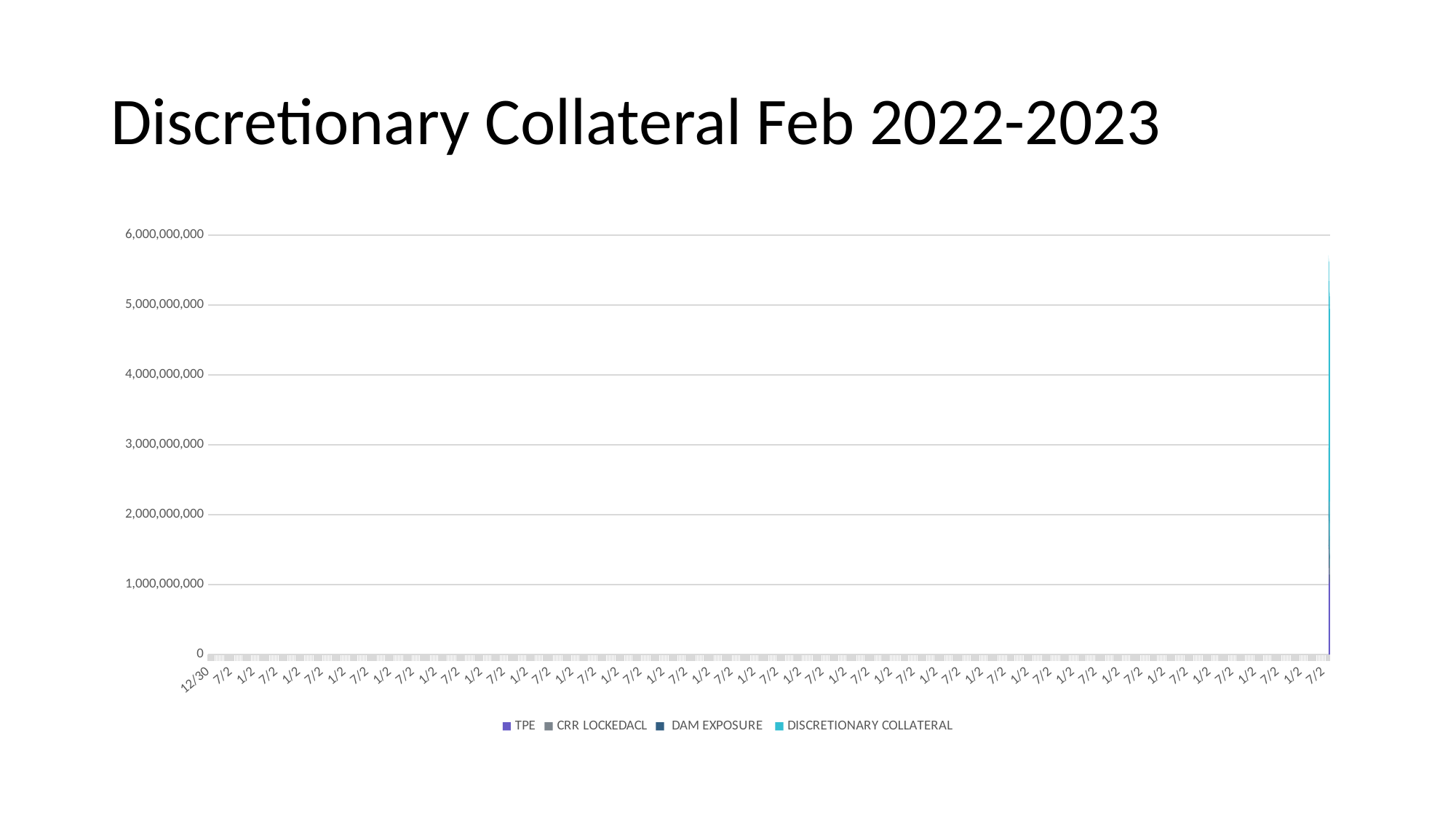

# Discretionary Collateral Feb 2022-2023

### Chart

| Category | TPE | CRR LOCKEDACL |  DAM EXPOSURE  | DISCRETIONARY COLLATERAL |
|---|---|---|---|---|
| 44958 | 1540854303.0 | 816712872.9 | 598929011.6899999 | 2757260481.41 |
| 44959 | 1506988749.0 | 816712872.9 | 506388513.09000003 | 2883720827.0099998 |
| 44960 | 1566703127.0 | 0.0 | 420084394.78999996 | 3660537852.21 |
| 44961 | 1502925551.0 | 0.0 | 373229478.0500001 | 3771170344.95 |
| 44962 | 1510870924.0 | 0.0 | 337426360.85000014 | 3799028089.1499996 |
| 44963 | 1503190419.0 | 0.0 | 317337774.5 | 3692723947.5 |
| 44964 | 1252126069.0 | 0.0 | 281941010.2199999 | 3736165889.78 |
| 44965 | 1235549386.0 | 0.0 | 326796257.5899998 | 3675150317.4100003 |
| 44966 | 1243739341.0 | 398343038.6 | 333689562.52999985 | 3277813108.8700004 |
| 44967 | 1278788412.0 | 332008531.7 | 385580873.34 | 3266031500.96 |
| 44968 | 1261615591.0 | 332008531.7 | 332118300.74 | 3336666894.5600004 |
| 44969 | 1248969760.0 | 332008531.7 | 345262087.31000006 | 3336168938.9900002 |
| 44970 | 1247186861.0 | 332008531.7 | 331666554.44 | 3381659837.86 |
| 44971 | 1208645282.0 | 332008531.7 | 279713554.52000004 | 3547858899.78 |
| 44972 | 1173173796.0 | 332008531.7 | 274267244.03000003 | 3590270264.27 |
| 44973 | 1160391273.0 | 1431467219.0 | 323561436.7999998 | 2643690028.2000003 |
| 44974 | 1225997224.0 | 905040513.1 | 372372600.08 | 3089337597.82 |
| 44975 | 1210453286.0 | 905040513.1 | 342321826.4900001 | 3134932309.41 |
| 44976 | 1203757453.0 | 905040513.1 | 310318290.4199999 | 3173631678.48 |
| 44977 | 1002072597.0 | 905040513.1 | 281182399.4700001 | 3404452419.43 |
| 44978 | 1017963329.0 | 905040513.1 | 287414681.54999995 | 3455022576.3500004 |
| 44979 | 1005332510.0 | 905040513.1 | 300420712.2099999 | 3360817500.69 |
| 44980 | 1013065758.0 | 905040513.1 | 302830519.6900001 | 3162609205.21 |
| 44981 | 1013960546.0 | 905040513.1 | 301374088.93000007 | 3156585658.9700003 |
| 44982 | 1042338313.0 | 905040513.1 | 311581971.5200001 | 3118000009.38 |
| 44983 | 1032309158.0 | 905040513.1 | 291847241.5600001 | 3147763894.34 |
| 44984 | 1021464572.0 | 905040513.1 | 305521023.67 | 3071955742.23 |
| 44985 | 1038031788.0 | 905040513.1 | 316979801.33000004 | 3038667667.57 |
| 44986 | 1019707930.0 | 905040513.1 | 312084941.7500001 | 3039672854.15 |
| 44987 | 1022021894.0 | 905040513.1 | 270587919.02000004 | 3059614159.88 |
| 44988 | 1131742138.0 | 0.0 | 254521619.70000008 | 3819071671.2999997 |
| 44989 | 1140760937.0 | 0.0 | 249948217.69000012 | 3814626274.31 |
| 44990 | 1142779561.0 | 0.0 | 242590608.51000008 | 3819965259.49 |
| 44991 | 1140140293.0 | 0.0 | 279309251.5199999 | 3729530411.48 |
| 44992 | 1082222850.0 | 0.0 | 280117959.25000006 | 3762165783.75 |
| 44993 | 1026105826.0 | 0.0 | 299686700.27 | 3715587520.73 |
| 44994 | 1033129414.0 | 0.0 | 296249909.93 | 3578164114.07 |
| 44995 | 1021281818.0 | 0.0 | 274623763.53 | 3646986050.4700003 |
| 44996 | 1030338504.0 | 0.0 | 257218068.62999994 | 3655335059.37 |
| 44997 | 1037594096.0 | 0.0 | 238005761.4099999 | 3667291774.59 |
| 44998 | 1041070343.0 | 0.0 | 241059818.39000005 | 3570206671.61 |
| 44999 | 1061025387.0 | 0.0 | 252027015.25 | 3530759861.75 |
| 45000 | 1034418506.0 | 0.0 | 234750452.81999996 | 3582523869.18 |
| 45001 | 1036506012.0 | 406932863.7 | 238779382.79 | 3244696633.51 |
| 45002 | 1073764822.0 | 334930255.0 | 271959373.67999995 | 3246059878.32 |
| 45003 | 1076568923.0 | 334930255.0 | 272161693.60000014 | 3243053457.3999996 |
| 45004 | 1085902524.0 | 334930255.0 | 277190440.28 | 3228691109.7200003 |
| 45005 | 1073194615.0 | 334930255.0 | 278675272.44000024 | 3262304091.56 |
| 45006 | 1051058959.0 | 334930255.0 | 244440074.18999997 | 3371881052.81 |
| 45007 | 1040196866.0 | 334930255.0 | 267301195.6200001 | 3523329620.38 |
| 45008 | 1032099366.0 | 1347990233.0 | 286203307.57000023 | 2524663665.43 |
| 45009 | 1090404118.0 | 798231302.5 | 285891473.8100003 | 2957416348.6899996 |
| 45010 | 1125490979.0 | 798231302.5 | 299258644.24 | 2908962317.26 |
| 45011 | 1123015049.0 | 798231302.5 | 293360593.92000014 | 2917336297.58 |
| 45012 | 1113428720.0 | 798231302.5 | 357424813.8000001 | 2853931501.7 |
| 45013 | 1126939835.0 | 798231302.5 | 288669042.73999995 | 2861662807.76 |
| 45014 | 1117579518.0 | 798231302.5 | 280030619.91000015 | 2861962082.5899997 |
| 45015 | 1100322810.0 | 798231302.5 | 290621018.43000007 | 2882848928.0699997 |
| 45016 | 1084470237.0 | 798231302.5 | 324717865.59000003 | 2868105357.91 |
|  | None | None | None | None |
|  | None | None | None | None |